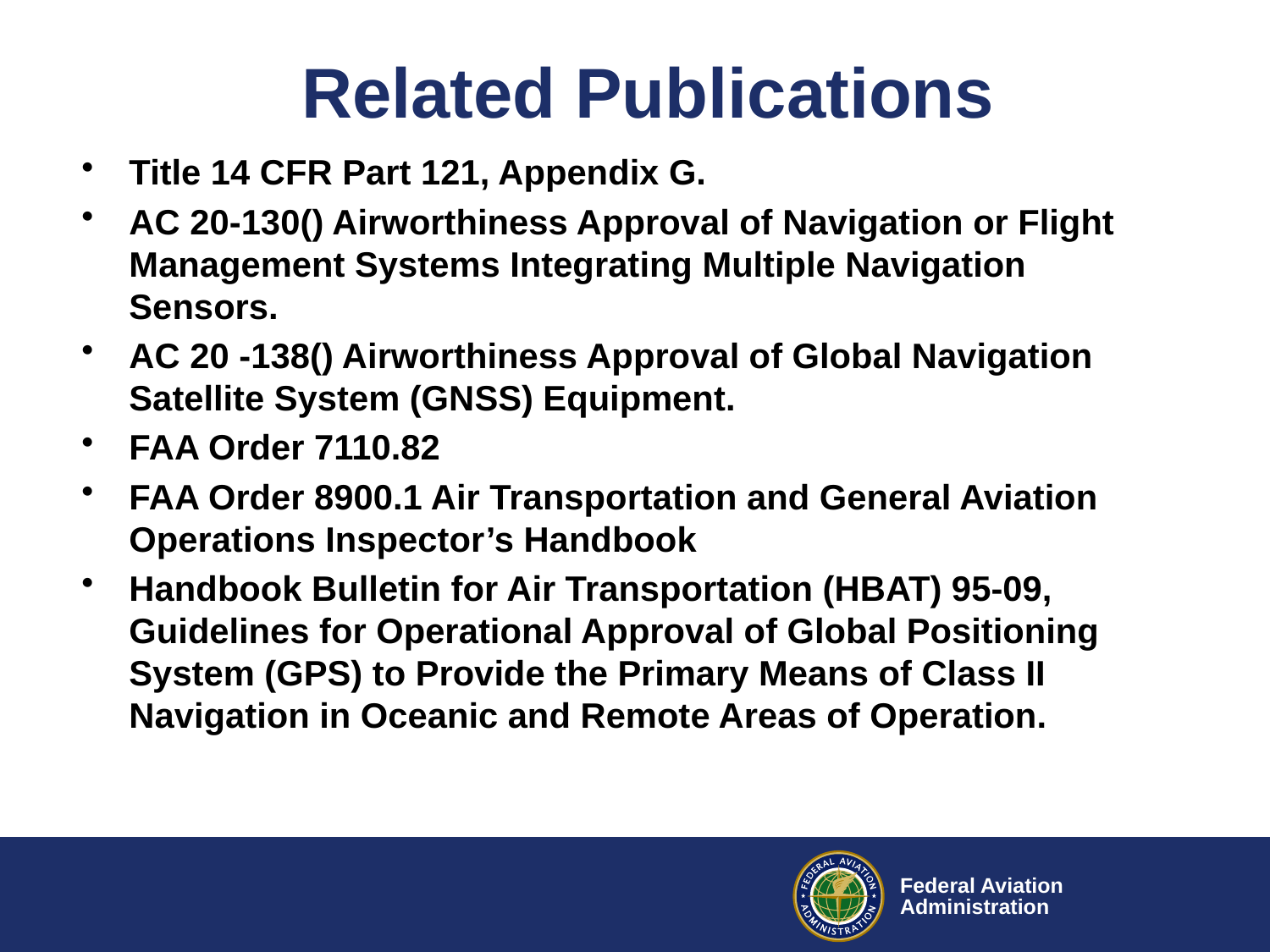

# Related Publications
Title 14 CFR Part 121, Appendix G.
AC 20-130() Airworthiness Approval of Navigation or Flight Management Systems Integrating Multiple Navigation Sensors.
AC 20 -138() Airworthiness Approval of Global Navigation Satellite System (GNSS) Equipment.
FAA Order 7110.82
FAA Order 8900.1 Air Transportation and General Aviation Operations Inspector’s Handbook
Handbook Bulletin for Air Transportation (HBAT) 95-09, Guidelines for Operational Approval of Global Positioning System (GPS) to Provide the Primary Means of Class II Navigation in Oceanic and Remote Areas of Operation.